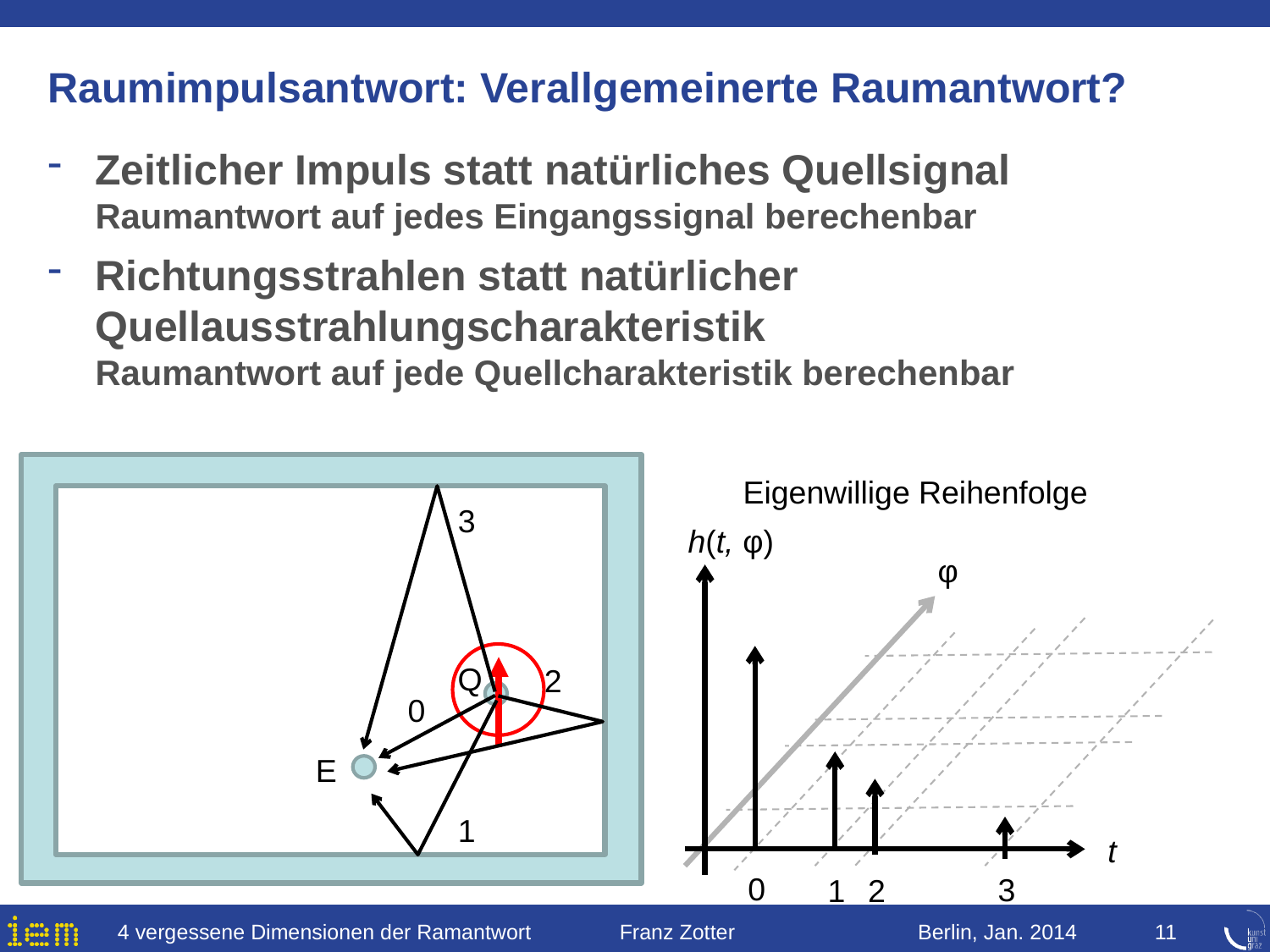

# Raumimpulsantwort: Verallgemeinerte Raumantwort?
Zeitlicher Impuls statt natürliches Quellsignal
Raumantwort auf jedes Eingangssignal berechenbar
Richtungsstrahlen statt natürlicher
Quellausstrahlungscharakteristik
Raumantwort auf jede Quellcharakteristik berechenbar

Eigenwillige Reihenfolge
2

3
h(t, φ)
φ

Q
2

0

E

1
t
0
3
2
1
4 vergessene Dimensionen der Ramantwort               Franz Zotter                               Berlin, Jan. 2014
11